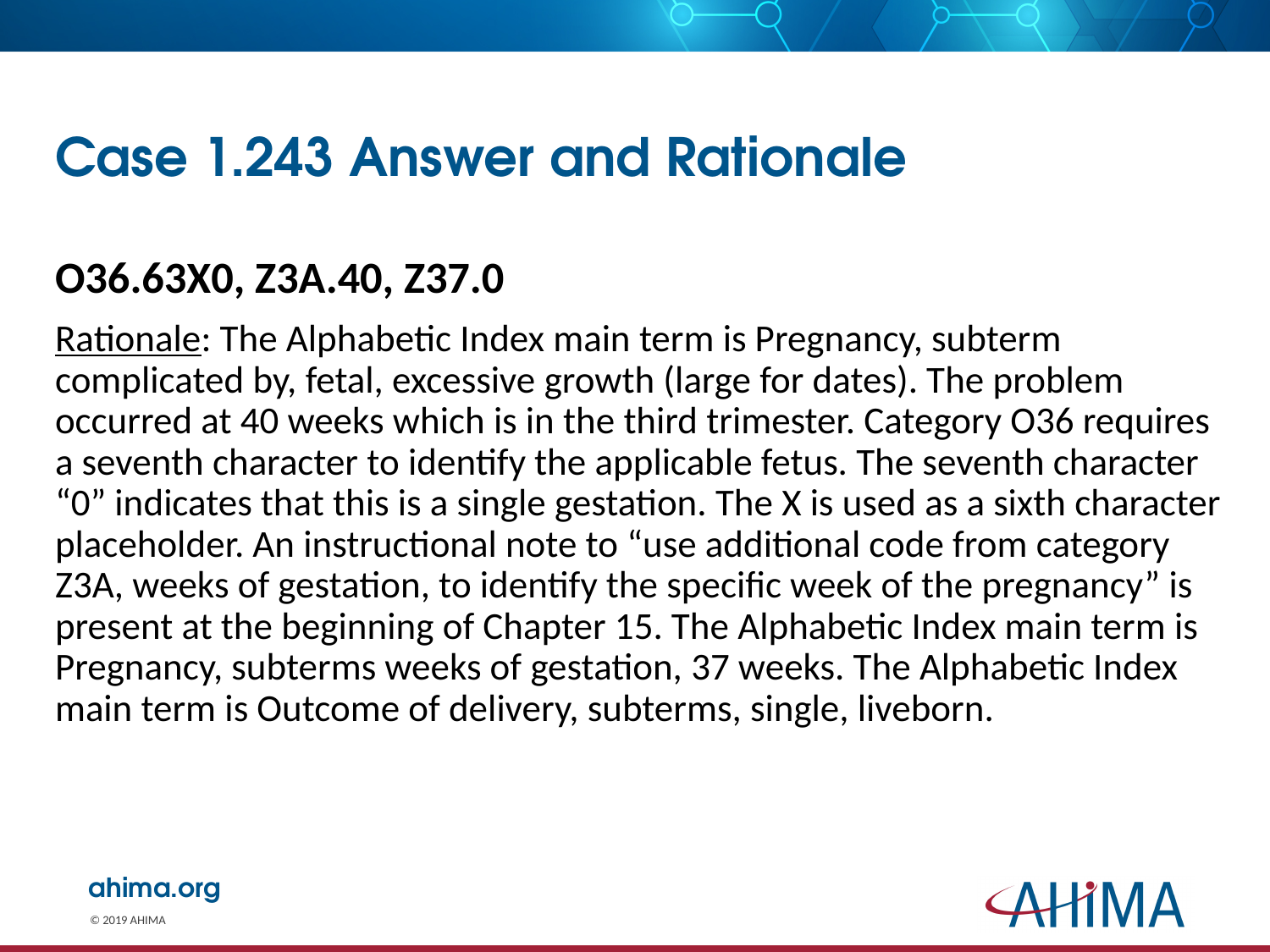

# Case 1.243 Answer and Rationale

O36.63X0, Z3A.40, Z37.0
Rationale: The Alphabetic Index main term is Pregnancy, subterm complicated by, fetal, excessive growth (large for dates). The problem occurred at 40 weeks which is in the third trimester. Category O36 requires a seventh character to identify the applicable fetus. The seventh character “0” indicates that this is a single gestation. The X is used as a sixth character placeholder. An instructional note to “use additional code from category Z3A, weeks of gestation, to identify the specific week of the pregnancy” is present at the beginning of Chapter 15. The Alphabetic Index main term is Pregnancy, subterms weeks of gestation, 37 weeks. The Alphabetic Index main term is Outcome of delivery, subterms, single, liveborn.